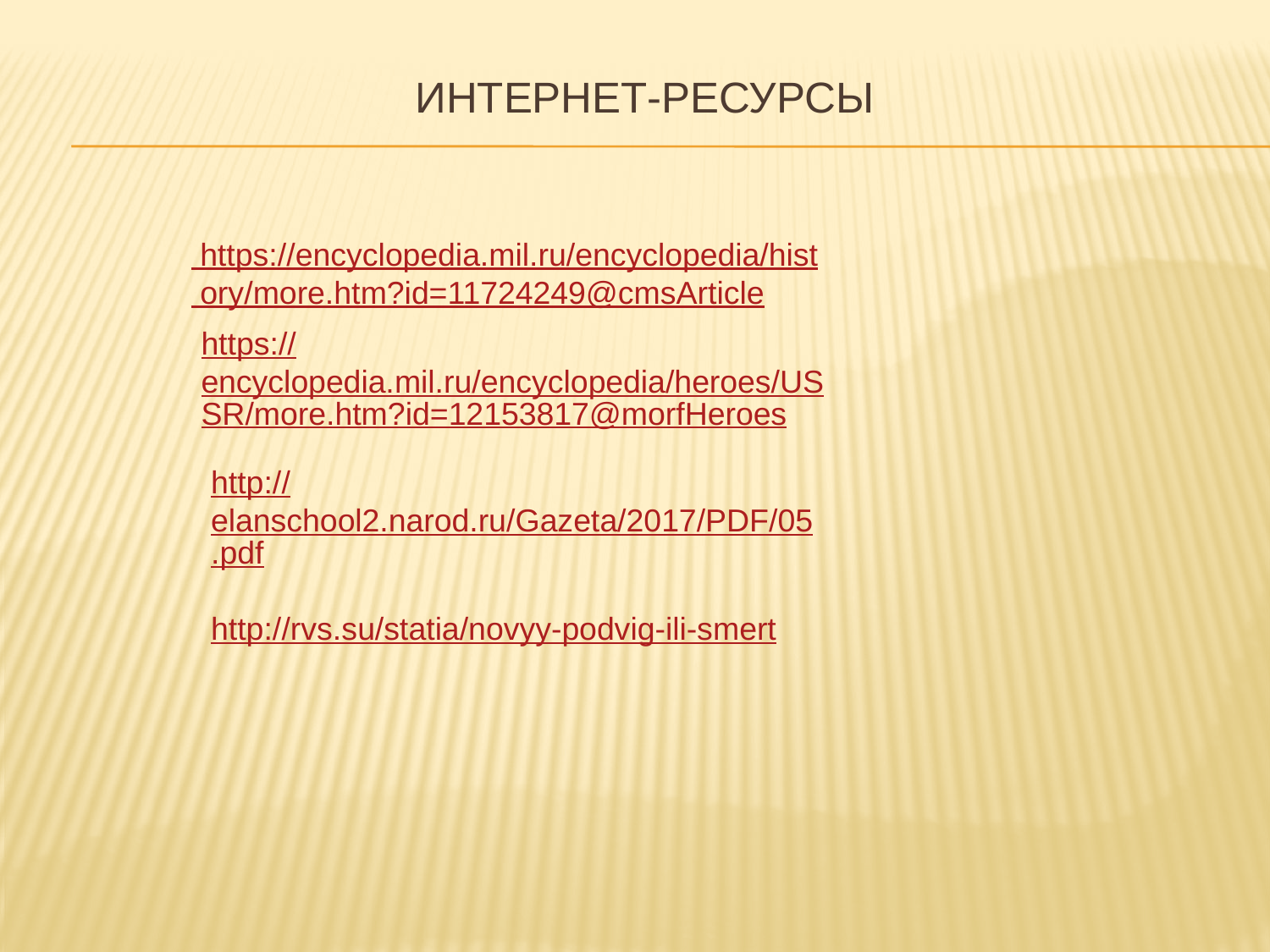

# ИНТЕРНЕТ-РЕСУРСЫ
 https://encyclopedia.mil.ru/encyclopedia/hist ory/more.htm?id=11724249@cmsArticle

https://encyclopedia.mil.ru/encyclopedia/heroes/USSR/more.htm?id=12153817@morfHeroes

http://elanschool2.narod.ru/Gazeta/2017/PDF/05.pdf

http://rvs.su/statia/novyy-podvig-ili-smert